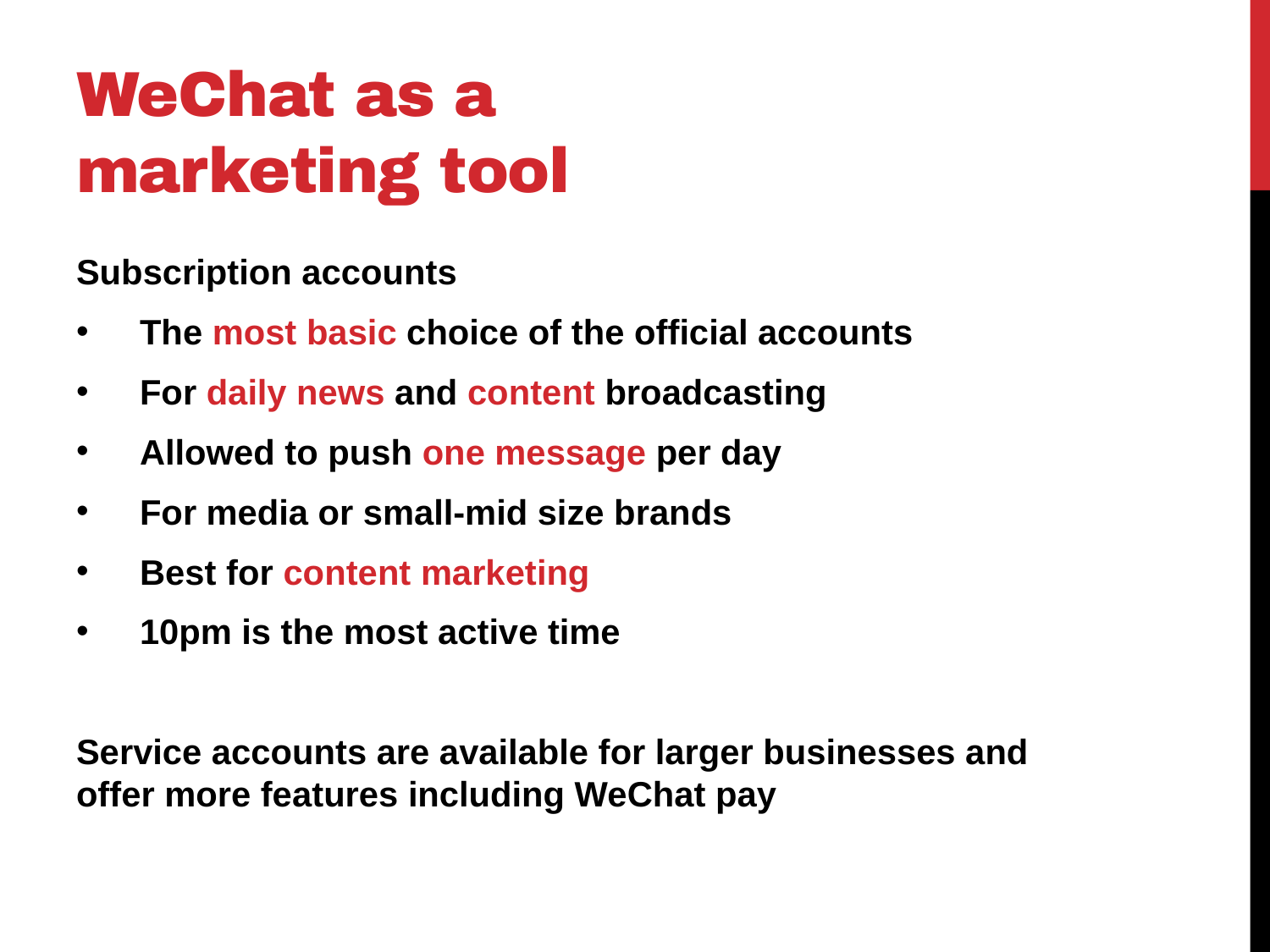

# WeChat as a marketing tool
Subscription accounts
The most basic choice of the official accounts
For daily news and content broadcasting
Allowed to push one message per day
For media or small-mid size brands
Best for content marketing
10pm is the most active time

Service accounts are available for larger businesses and offer more features including WeChat pay